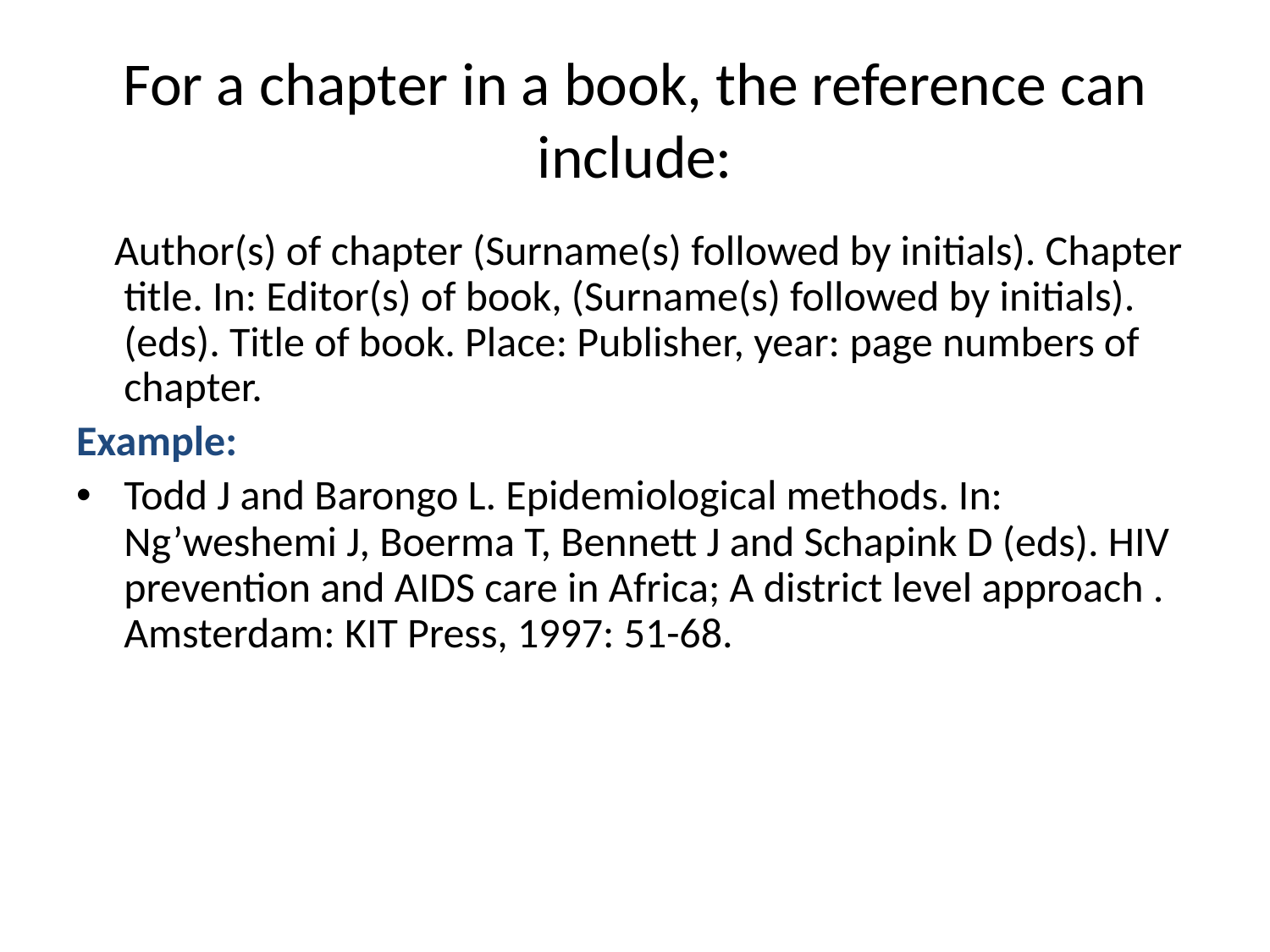

# For a chapter in a book, the reference can include:
    Author(s) of chapter (Surname(s) followed by initials). Chapter title. In: Editor(s) of book, (Surname(s) followed by initials). (eds). Title of book. Place: Publisher, year: page numbers of chapter.
Example:
Todd J and Barongo L. Epidemiological methods. In: Ng’weshemi J, Boerma T, Bennett J and Schapink D (eds). HIV prevention and AIDS care in Africa; A district level approach . Amsterdam: KIT Press, 1997: 51-68.